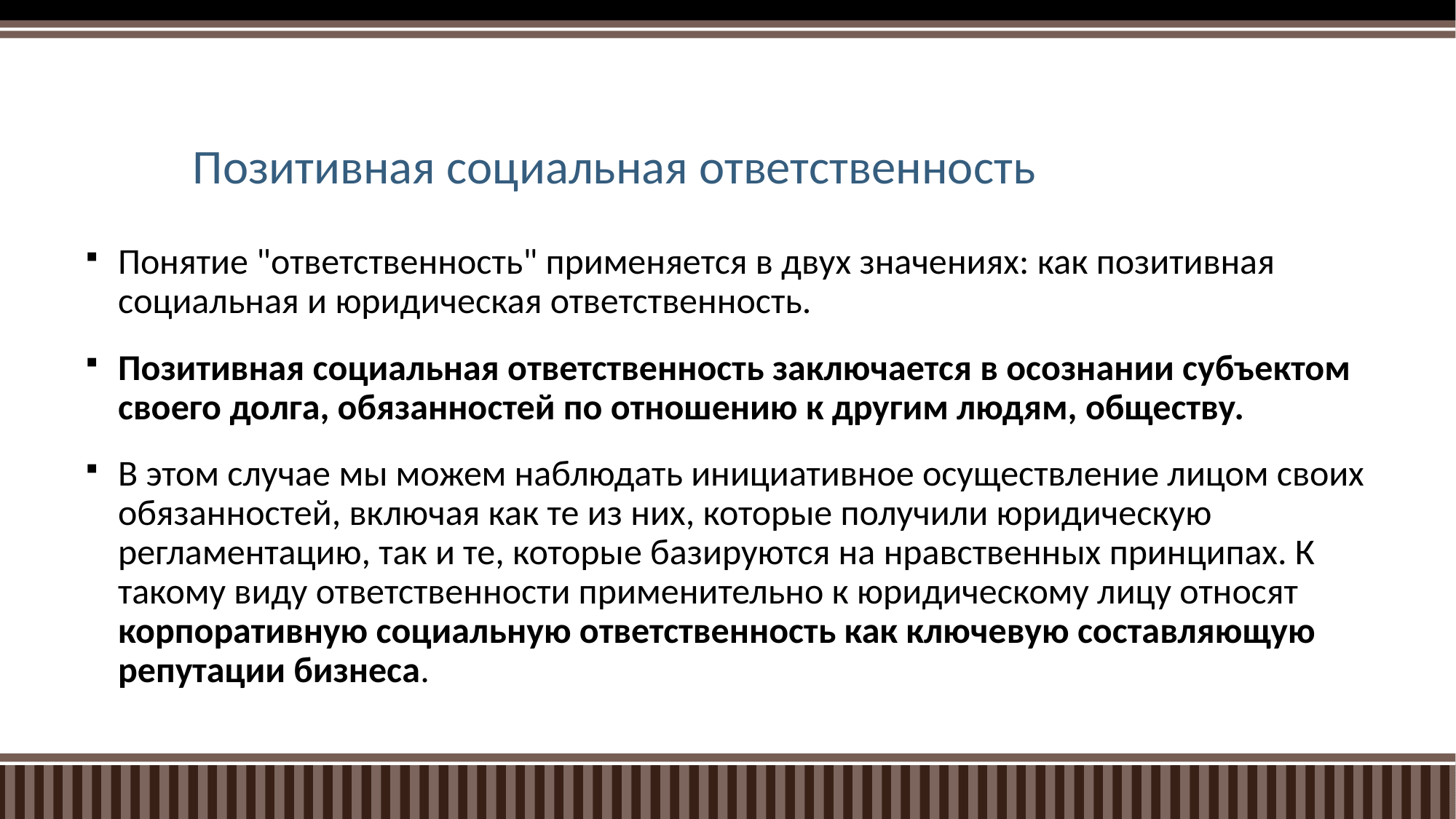

# Позитивная социальная ответственность
Понятие "ответственность" применяется в двух значениях: как позитивная социальная и юридическая ответственность.
Позитивная социальная ответственность заключается в осознании субъектом своего долга, обязанностей по отношению к другим людям, обществу.
В этом случае мы можем наблюдать инициативное осуществление лицом своих обязанностей, включая как те из них, которые получили юридическую регламентацию, так и те, которые базируются на нравственных принципах. К такому виду ответственности применительно к юридическому лицу относят корпоративную социальную ответственность как ключевую составляющую репутации бизнеса.